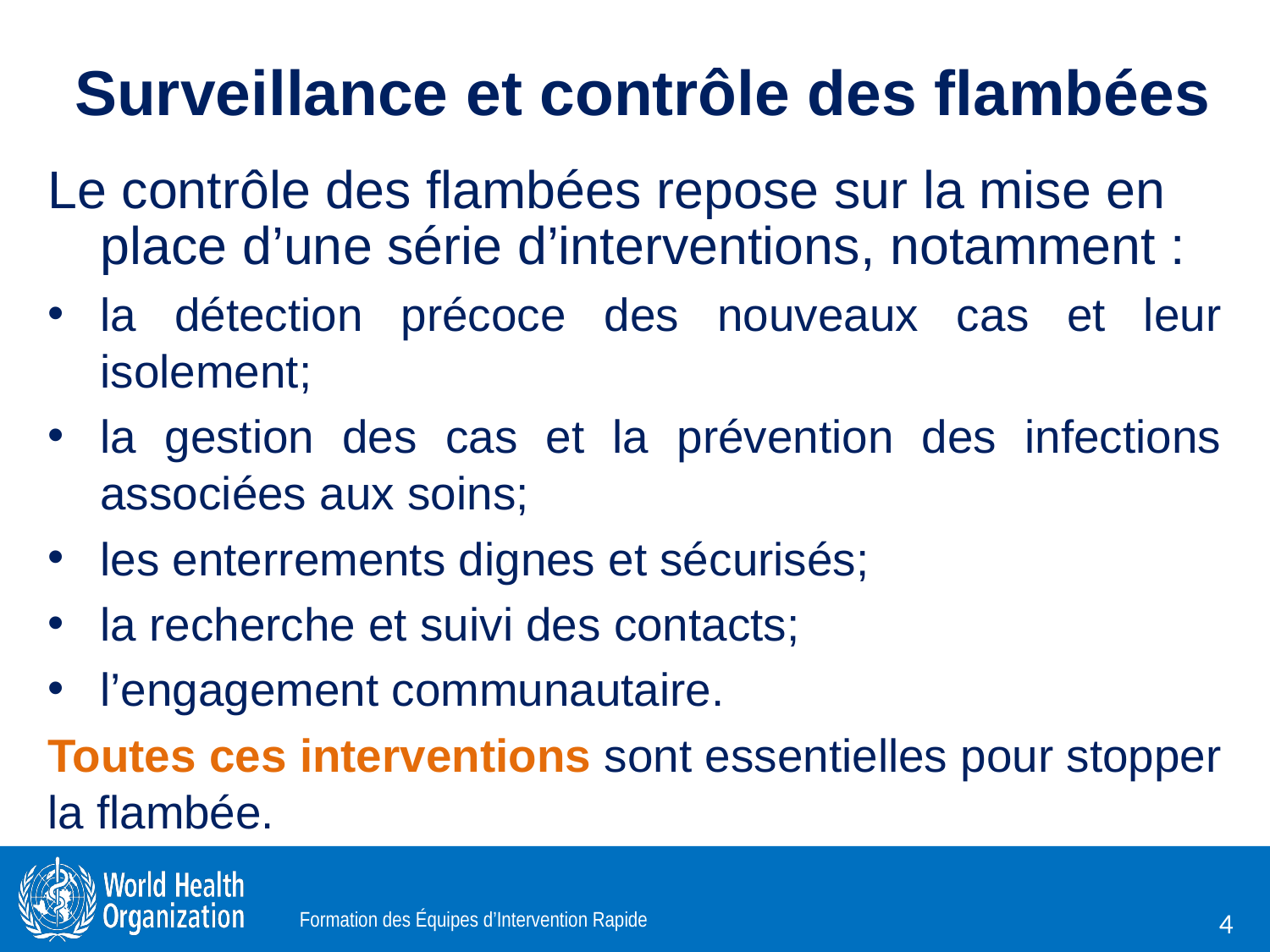

Surveillance et contrôle des flambées
Le contrôle des flambées repose sur la mise en place d’une série d’interventions, notamment :
la détection précoce des nouveaux cas et leur isolement;
la gestion des cas et la prévention des infections associées aux soins;
les enterrements dignes et sécurisés;
la recherche et suivi des contacts;
l’engagement communautaire.
Toutes ces interventions sont essentielles pour stopper la flambée.